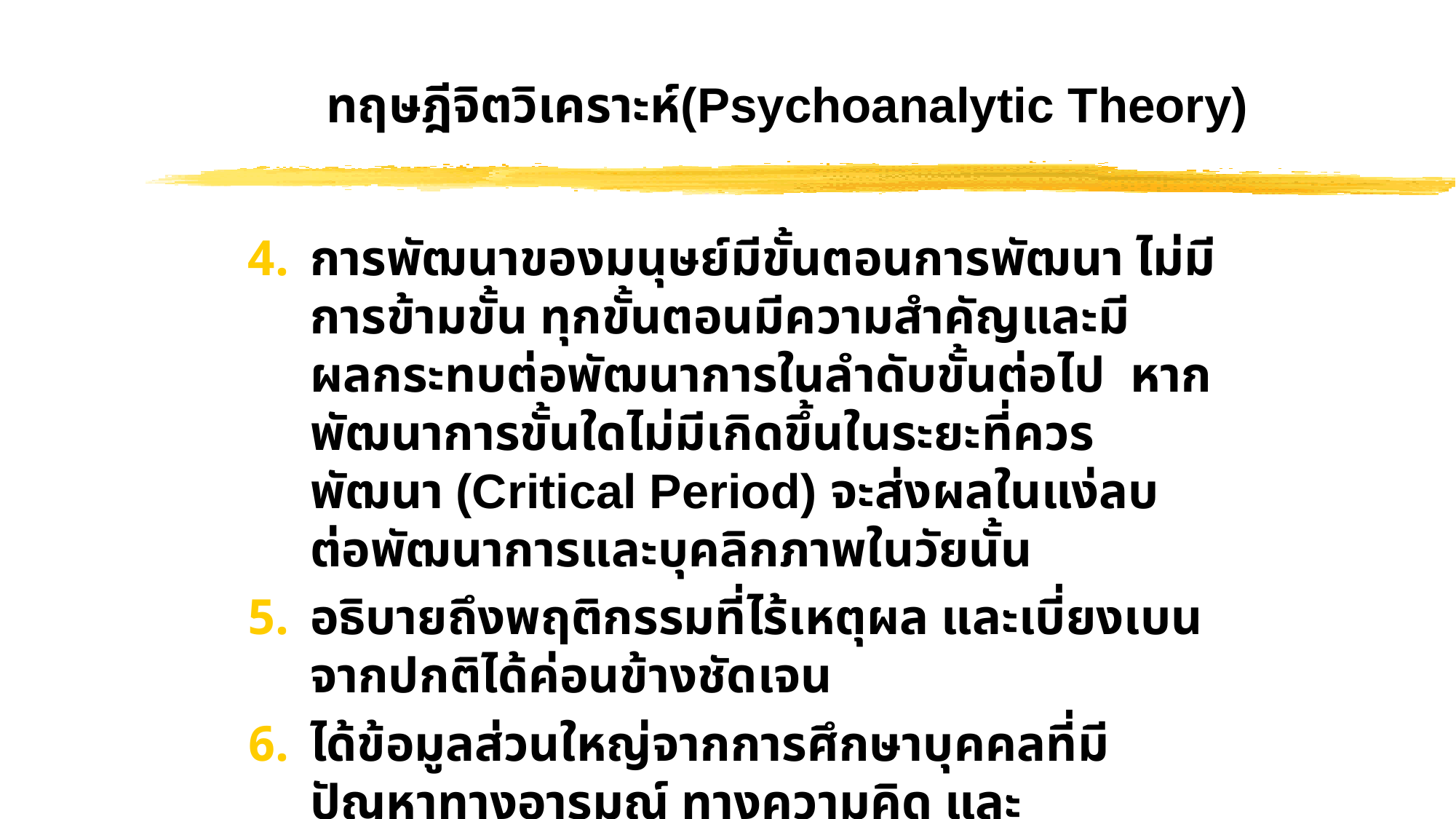

# ทฤษฎีจิตวิเคราะห์(Psychoanalytic Theory)
การพัฒนาของมนุษย์มีขั้นตอนการพัฒนา ไม่มีการข้ามขั้น ทุกขั้นตอนมีความสำคัญและมีผลกระทบต่อพัฒนาการในลำดับขั้นต่อไป  หากพัฒนาการขั้นใดไม่มีเกิดขึ้นในระยะที่ควรพัฒนา (Critical Period) จะส่งผลในแง่ลบต่อพัฒนาการและบุคลิกภาพในวัยนั้น
อธิบายถึงพฤติกรรมที่ไร้เหตุผล และเบี่ยงเบนจากปกติได้ค่อนข้างชัดเจน
ได้ข้อมูลส่วนใหญ่จากการศึกษาบุคคลที่มีปัญหาทางอารมณ์ ทางความคิด และบุคลิกภาพแต่ก็มีแค่ยิ่งต่อการฉายภาพพฤติกรรมปกติให้เห็นชัดเจนขึ้น